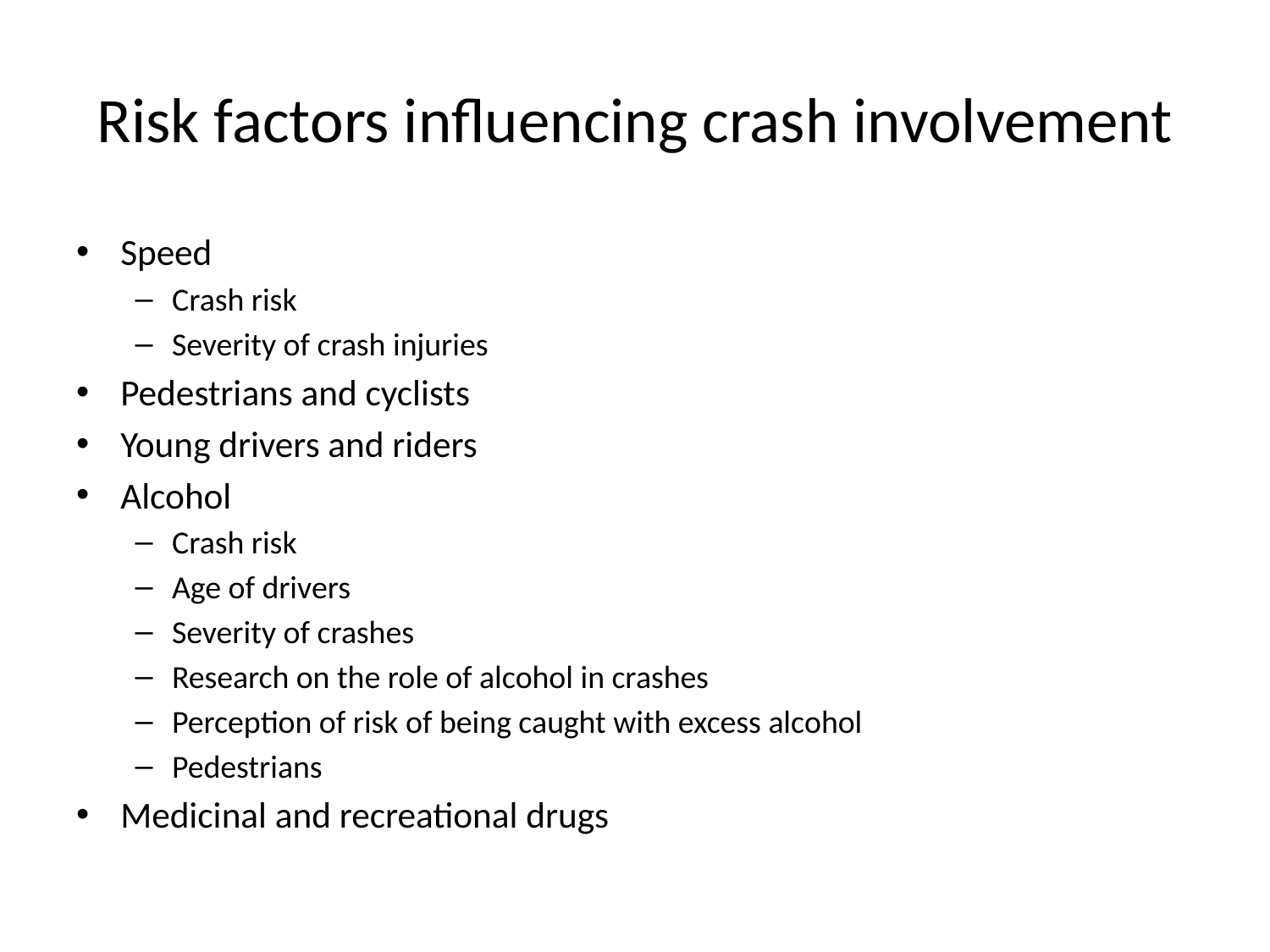

# Risk factors influencing crash involvement
Speed
Crash risk
Severity of crash injuries
Pedestrians and cyclists
Young drivers and riders
Alcohol
Crash risk
Age of drivers
Severity of crashes
Research on the role of alcohol in crashes
Perception of risk of being caught with excess alcohol
Pedestrians
Medicinal and recreational drugs